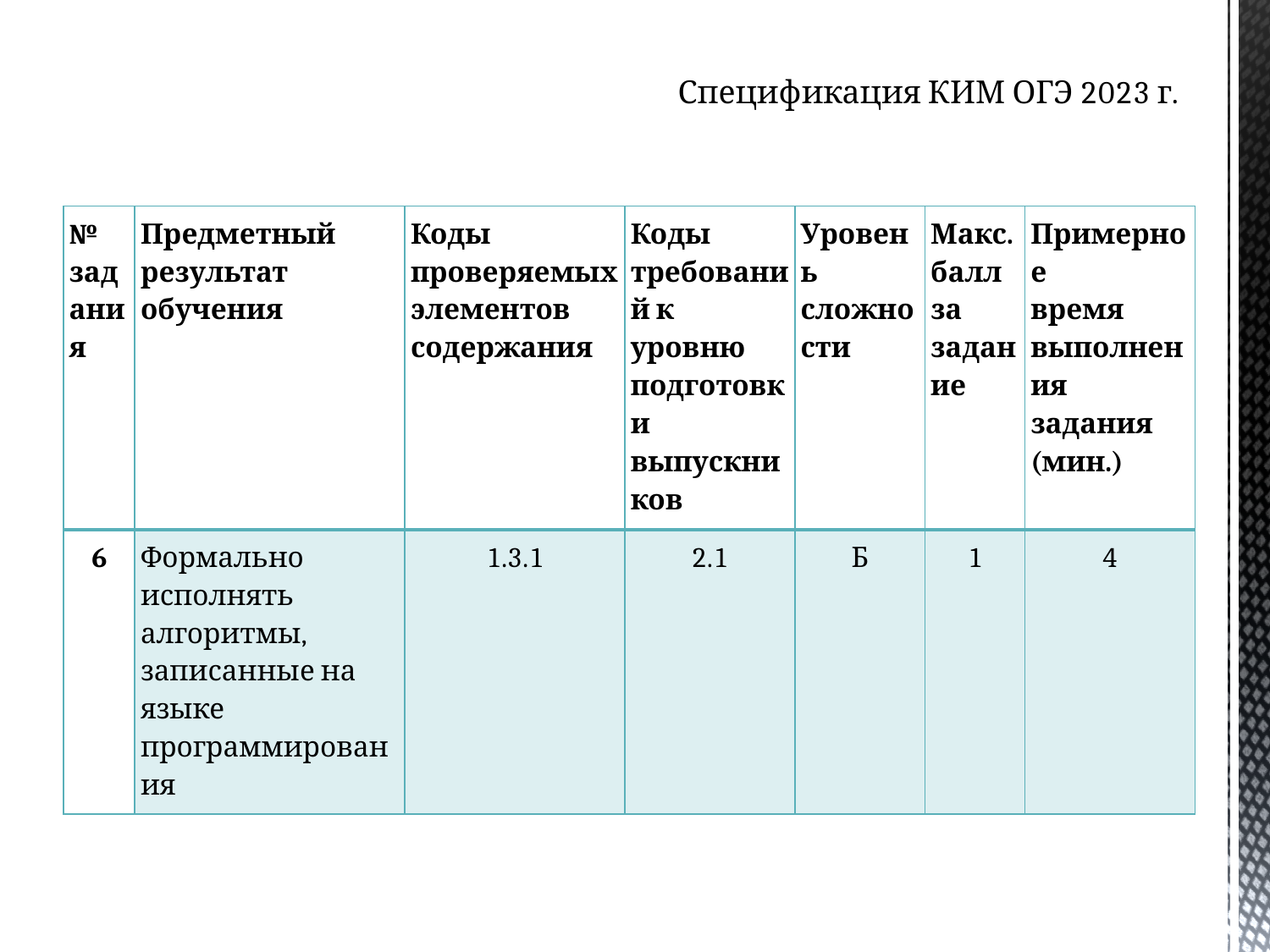

Спецификация КИМ ОГЭ 2023 г.
| № задания | Предметный результат обучения | Коды проверяемых элементов содержания | Коды требований к уровню подготовки выпускников | Уровень сложности | Макс. балл за задание | Примерное время выполнения задания (мин.) |
| --- | --- | --- | --- | --- | --- | --- |
| 6 | Формально исполнять алгоритмы, записанные на языке программирования | 1.3.1 | 2.1 | Б | 1 | 4 |